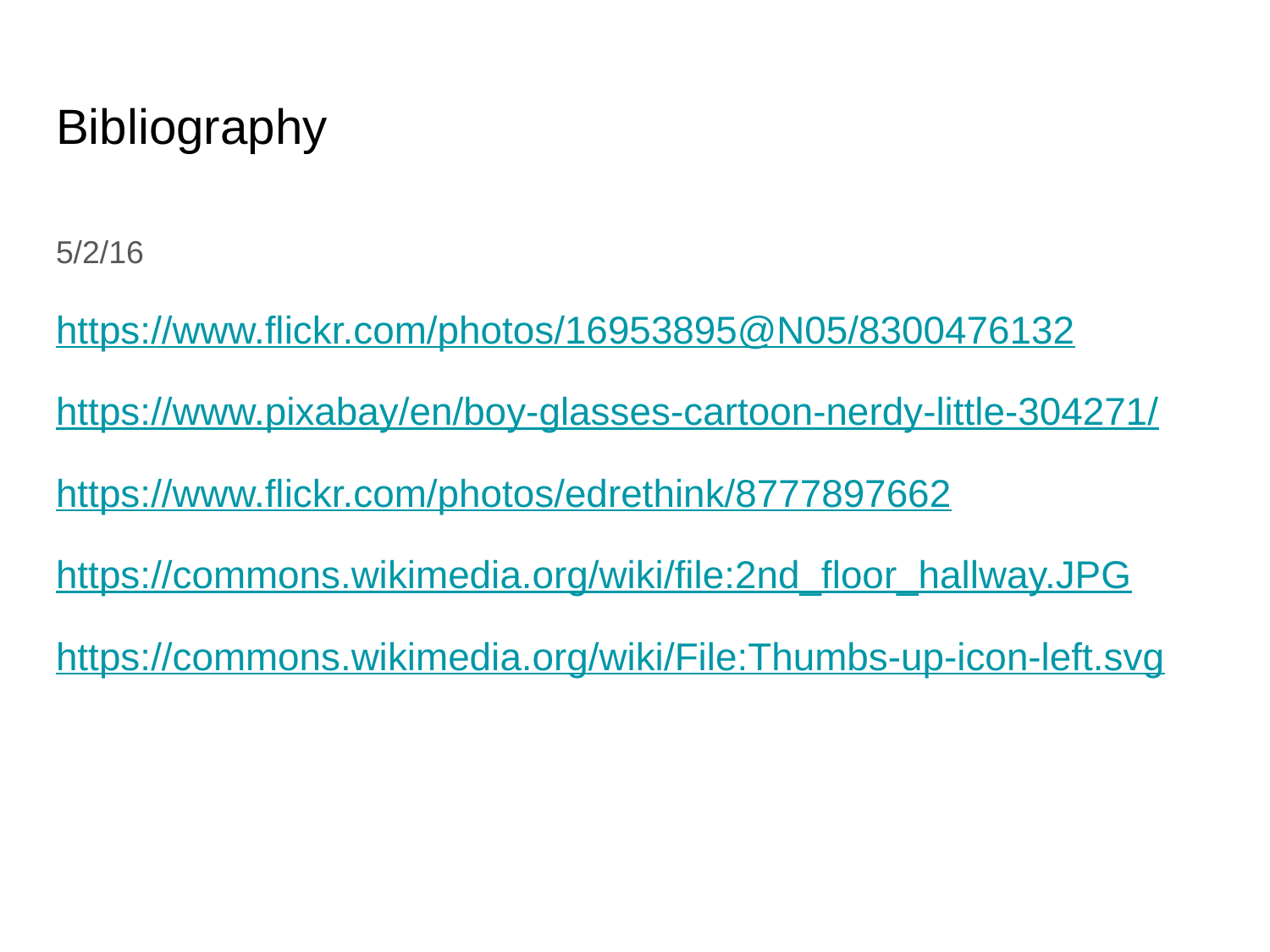

# Bibliography
5/2/16
https://www.flickr.com/photos/16953895@N05/8300476132
https://www.pixabay/en/boy-glasses-cartoon-nerdy-little-304271/
https://www.flickr.com/photos/edrethink/8777897662
https://commons.wikimedia.org/wiki/file:2nd_floor_hallway.JPG
https://commons.wikimedia.org/wiki/File:Thumbs-up-icon-left.svg